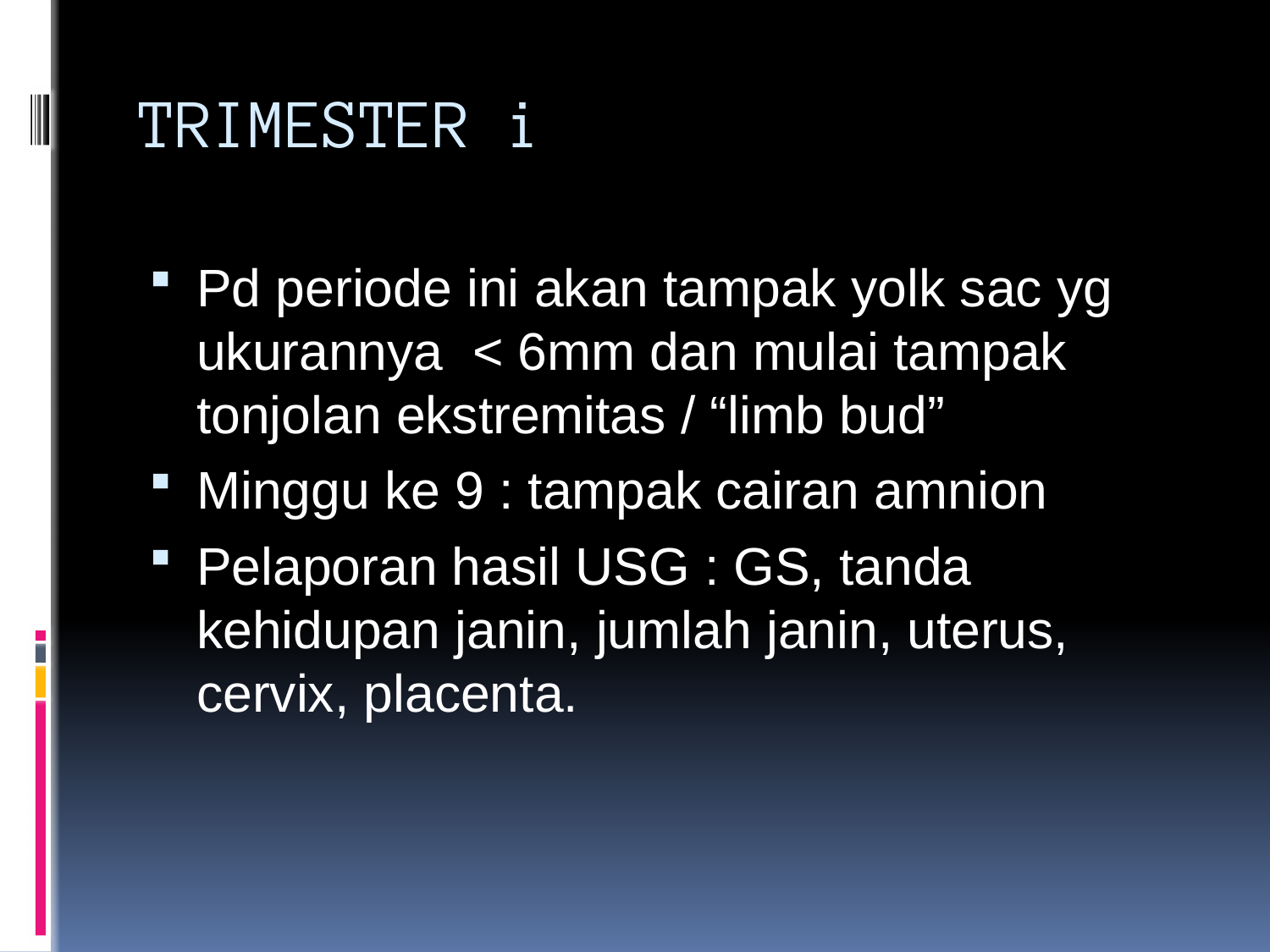

# TRIMESTER i
Pd periode ini akan tampak yolk sac yg ukurannya  < 6mm dan mulai tampak tonjolan ekstremitas / “limb bud”
Minggu ke 9 : tampak cairan amnion
Pelaporan hasil USG : GS, tanda kehidupan janin, jumlah janin, uterus, cervix, placenta.